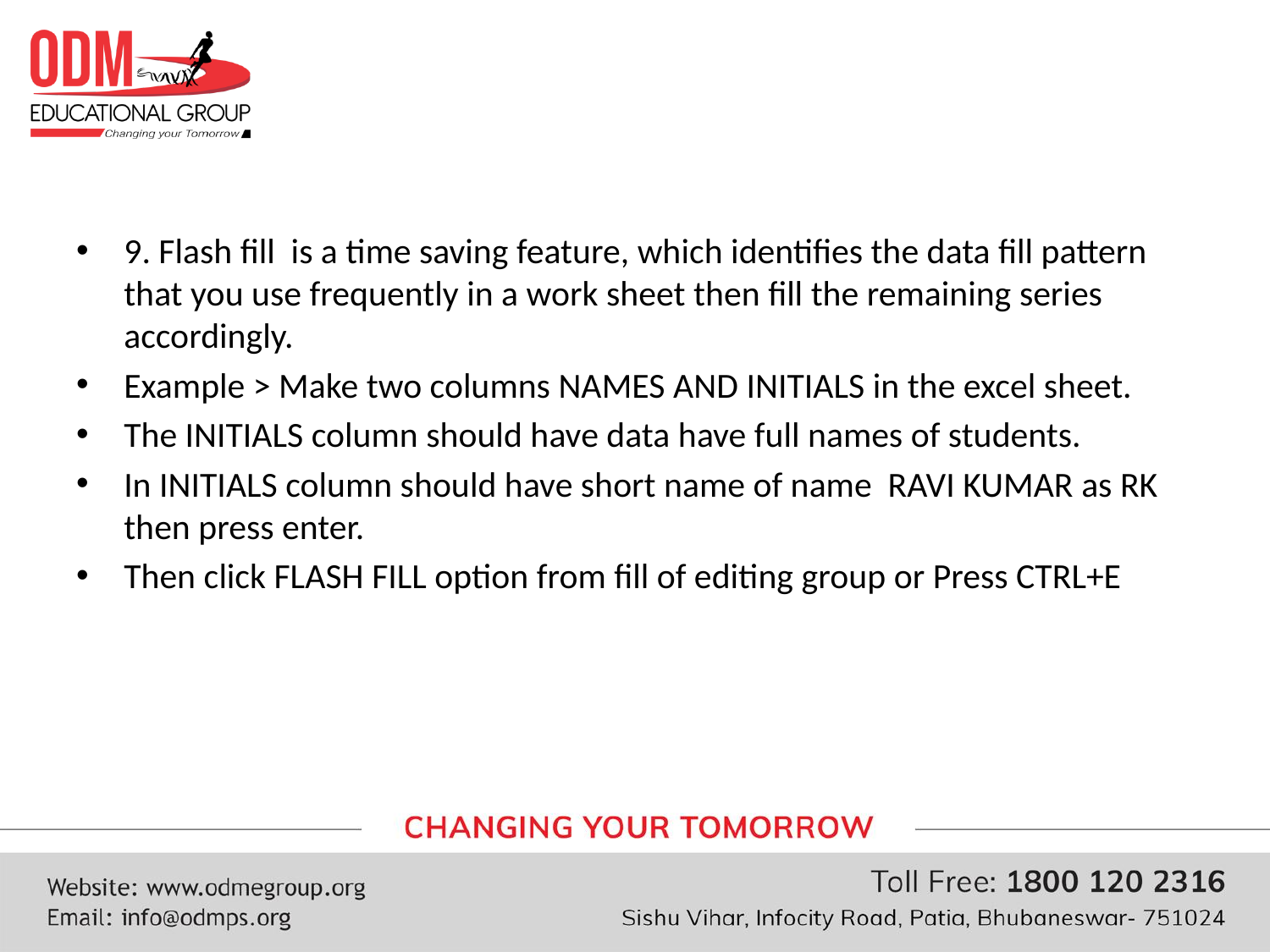

#
9. Flash fill  is a time saving feature, which identifies the data fill pattern that you use frequently in a work sheet then fill the remaining series accordingly.
Example > Make two columns NAMES AND INITIALS in the excel sheet.
The INITIALS column should have data have full names of students.
In INITIALS column should have short name of name  RAVI KUMAR as RK then press enter.
Then click FLASH FILL option from fill of editing group or Press CTRL+E